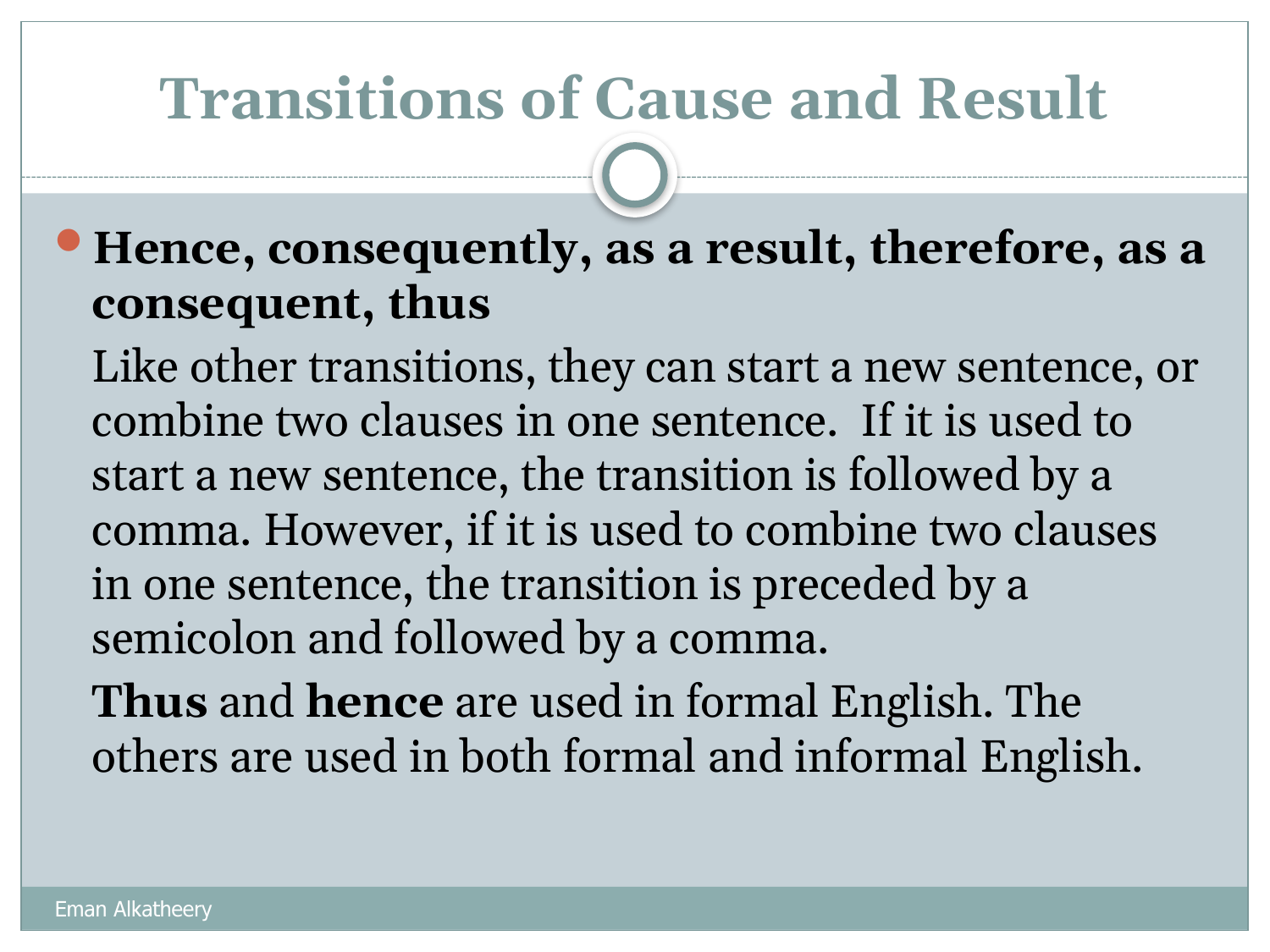

# Transitions of Cause and Result
Hence, consequently, as a result, therefore, as a consequent, thus
		Like other transitions, they can start a new sentence, or combine two clauses in one sentence.  If it is used to start a new sentence, the transition is followed by a comma. However, if it is used to combine two clauses in one sentence, the transition is preceded by a semicolon and followed by a comma.
		Thus and hence are used in formal English. The others are used in both formal and informal English.

Eman Alkatheery